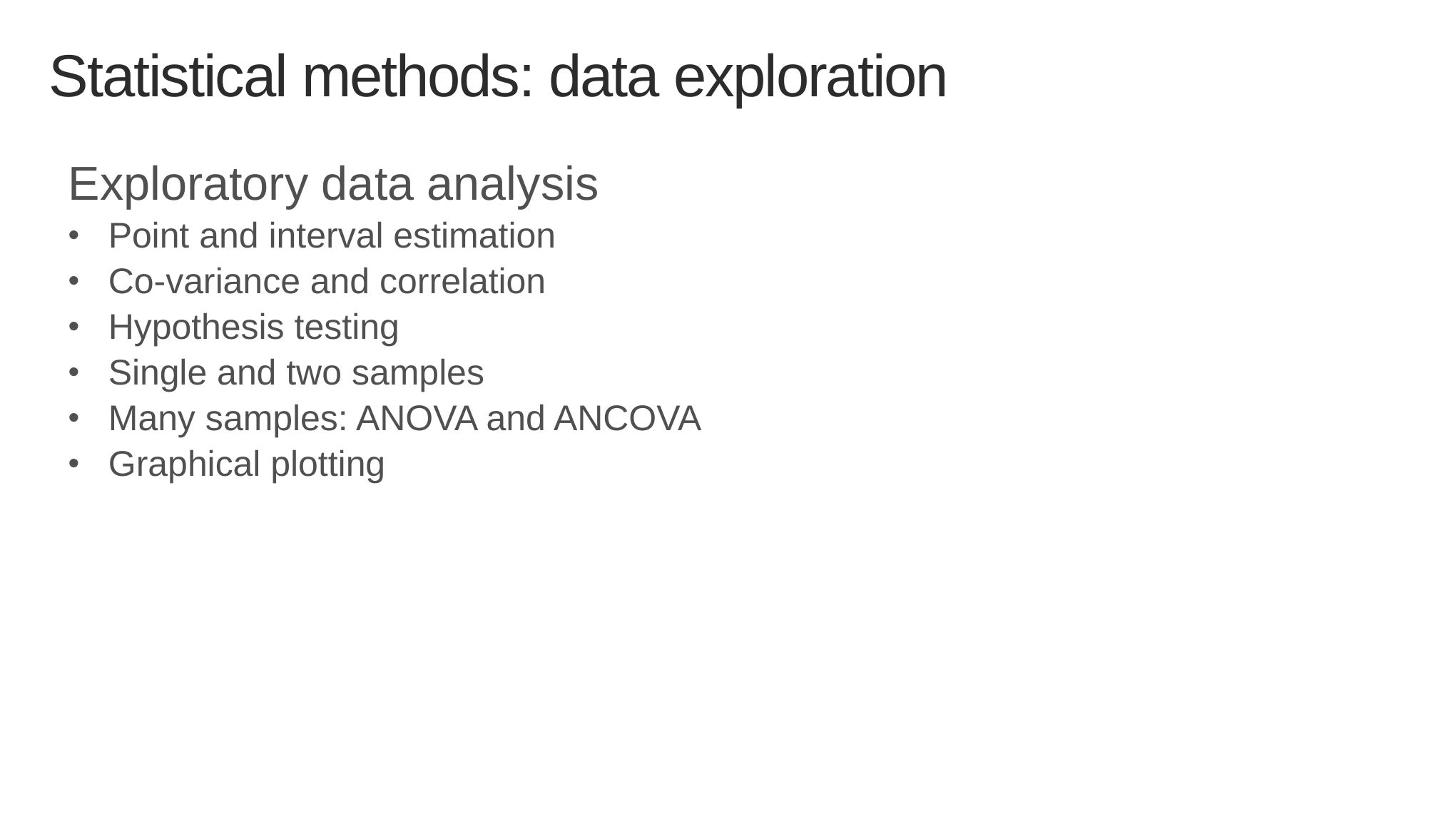

# Statistical methods: data exploration
Exploratory data analysis
Point and interval estimation
Co-variance and correlation
Hypothesis testing
Single and two samples
Many samples: ANOVA and ANCOVA
Graphical plotting